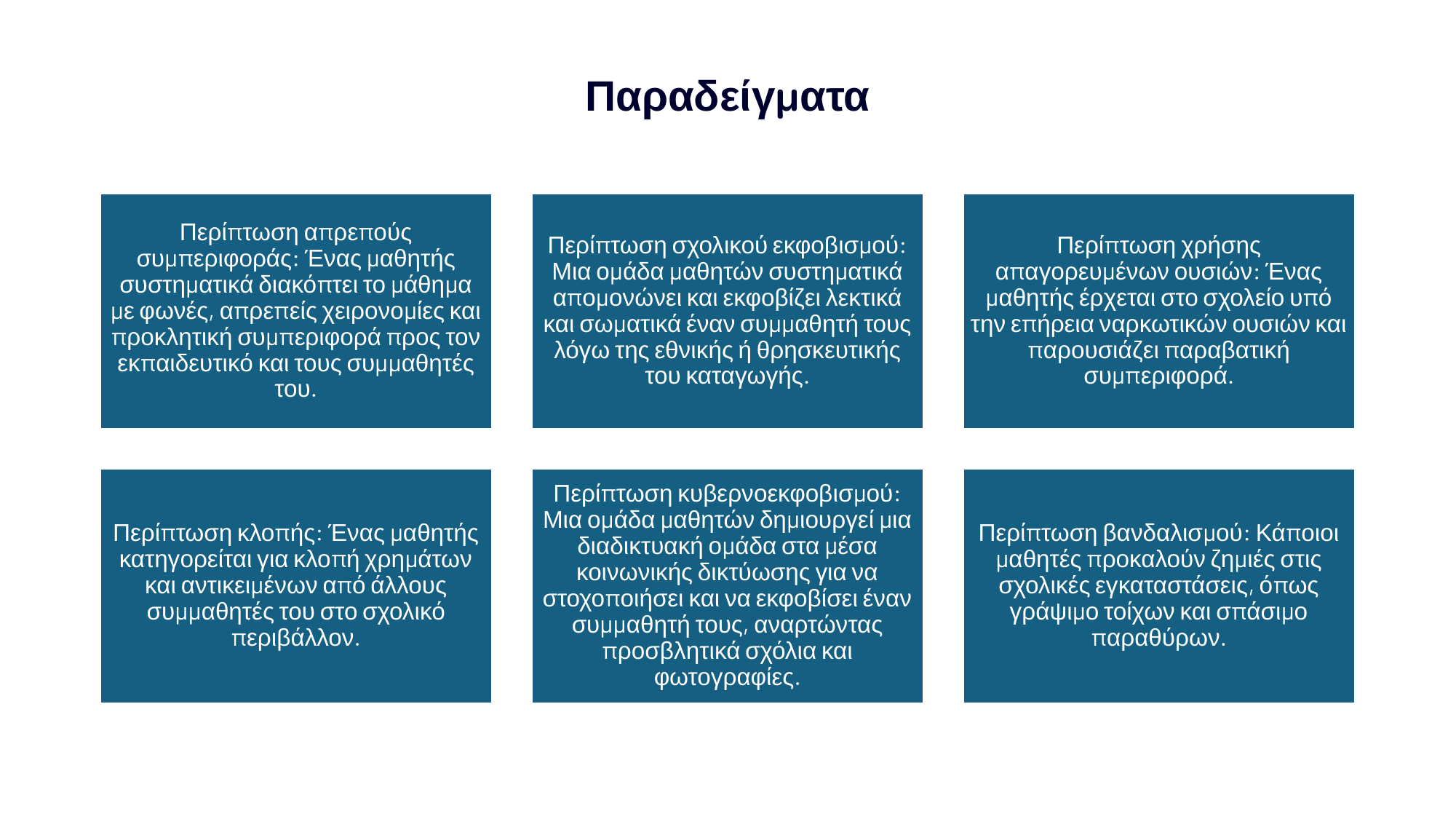

# Παραδείγματα
Περίπτωση απρεπούς συμπεριφοράς: Ένας μαθητής συστηματικά διακόπτει το μάθημα με φωνές, απρεπείς χειρονομίες και προκλητική συμπεριφορά προς τον εκπαιδευτικό και τους συμμαθητές του.
Περίπτωση σχολικού εκφοβισμού: Μια ομάδα μαθητών συστηματικά απομονώνει και εκφοβίζει λεκτικά και σωματικά έναν συμμαθητή τους λόγω της εθνικής ή θρησκευτικής του καταγωγής.
Περίπτωση χρήσης απαγορευμένων ουσιών: Ένας μαθητής έρχεται στο σχολείο υπό την επήρεια ναρκωτικών ουσιών και παρουσιάζει παραβατική συμπεριφορά.
Περίπτωση κλοπής: Ένας μαθητής κατηγορείται για κλοπή χρημάτων και αντικειμένων από άλλους συμμαθητές του στο σχολικό περιβάλλον.
Περίπτωση κυβερνοεκφοβισμού: Μια ομάδα μαθητών δημιουργεί μια διαδικτυακή ομάδα στα μέσα κοινωνικής δικτύωσης για να στοχοποιήσει και να εκφοβίσει έναν συμμαθητή τους, αναρτώντας προσβλητικά σχόλια και φωτογραφίες.
Περίπτωση βανδαλισμού: Κάποιοι μαθητές προκαλούν ζημιές στις σχολικές εγκαταστάσεις, όπως γράψιμο τοίχων και σπάσιμο παραθύρων.